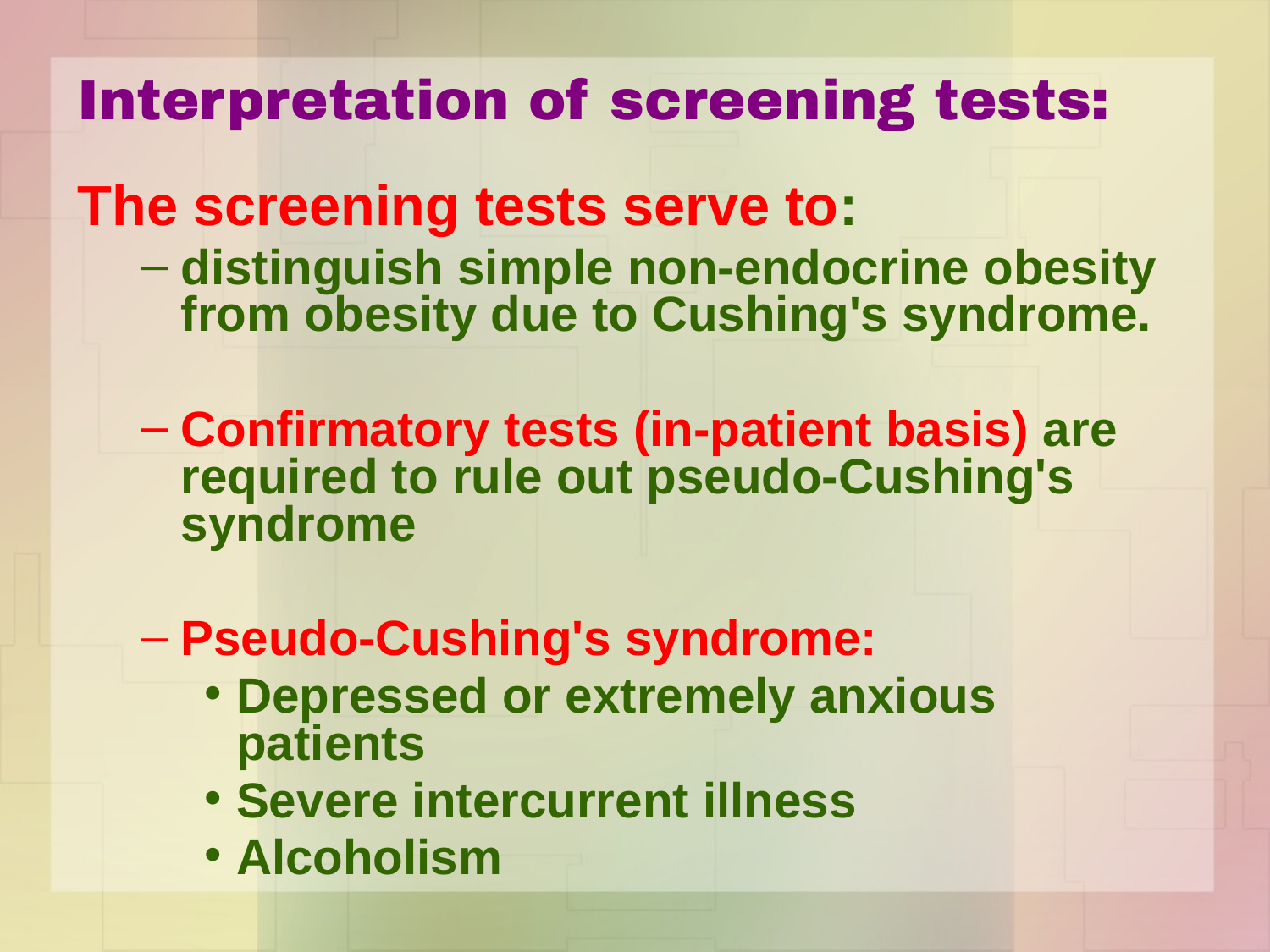

# Interpretation of screening tests:
The screening tests serve to:
distinguish simple non-endocrine obesity from obesity due to Cushing's syndrome.

Confirmatory tests (in-patient basis) are required to rule out pseudo-Cushing's syndrome

Pseudo-Cushing's syndrome:
Depressed or extremely anxious patients
Severe intercurrent illness
Alcoholism